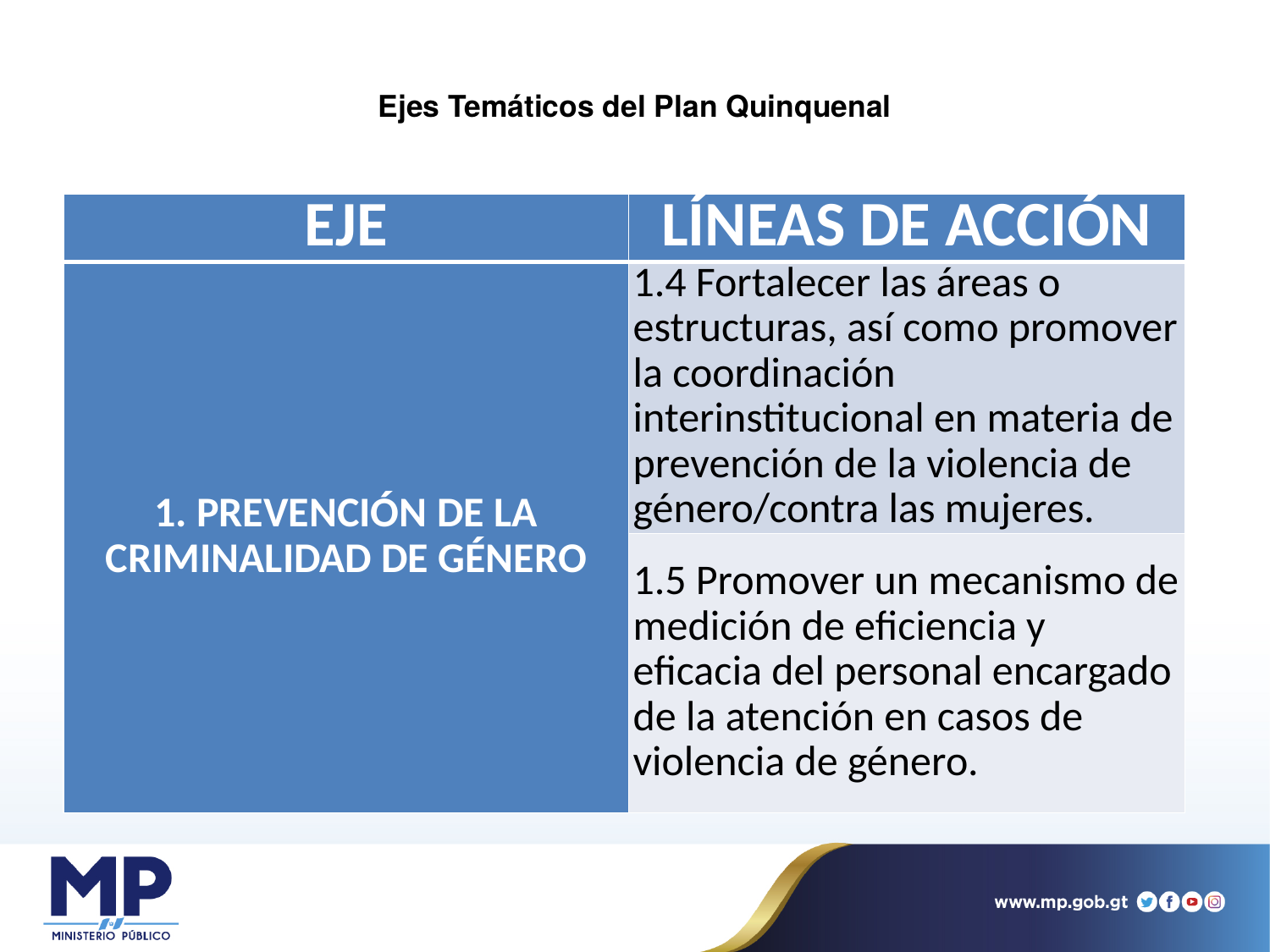

# Ejes Temáticos del Plan Quinquenal
| EJE | LÍNEAS DE ACCIÓN |
| --- | --- |
| 1. PREVENCIÓN DE LA CRIMINALIDAD DE GÉNERO | 1.4 Fortalecer las áreas o estructuras, así como promover la coordinación interinstitucional en materia de prevención de la violencia de género/contra las mujeres. |
|  | 1.5 Promover un mecanismo de medición de eficiencia y eficacia del personal encargado de la atención en casos de violencia de género. |